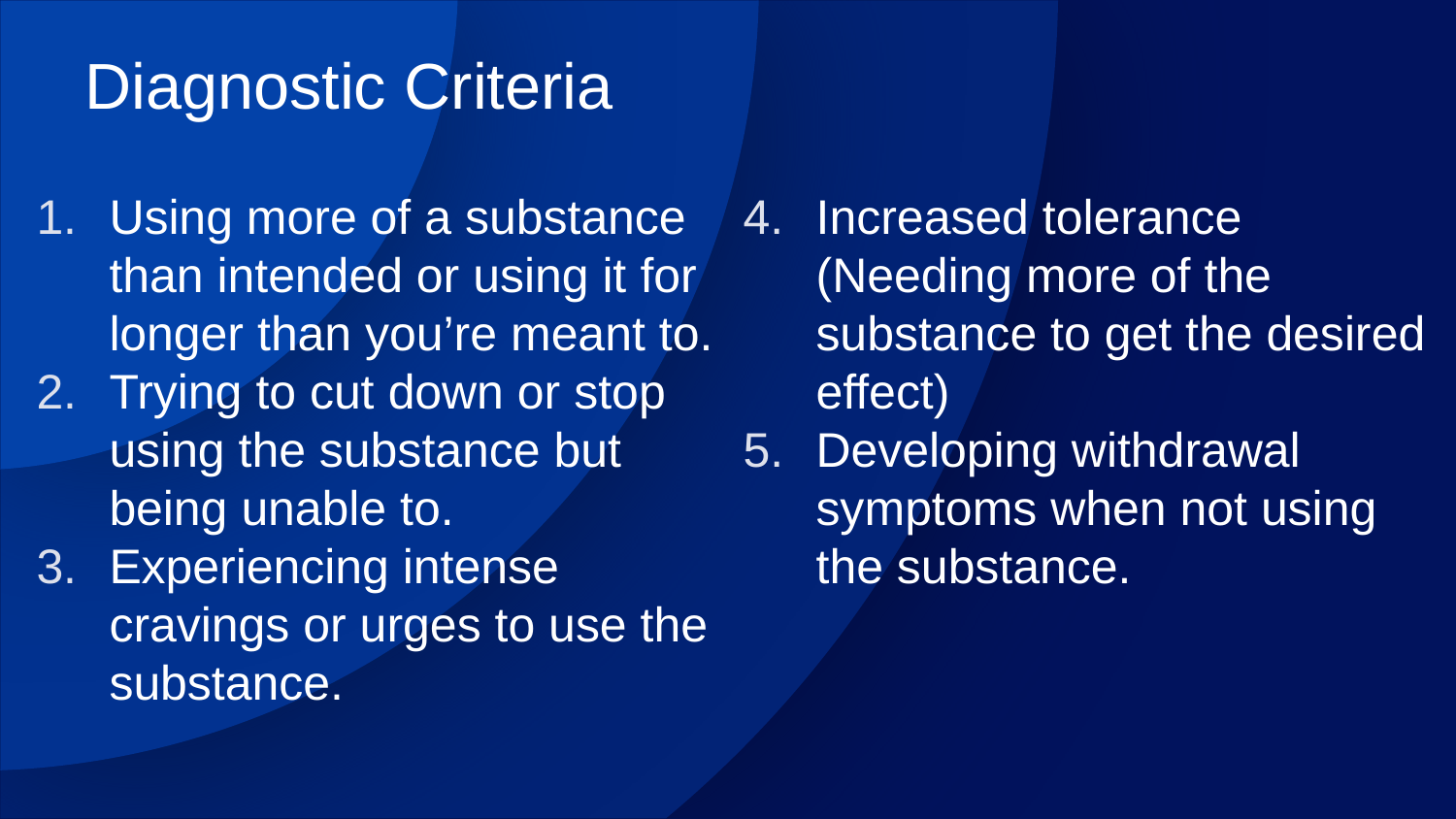

# Diagnostic Criteria
Using more of a substance than intended or using it for longer than you’re meant to.
Trying to cut down or stop using the substance but being unable to.
Experiencing intense cravings or urges to use the substance.
Increased tolerance (Needing more of the substance to get the desired effect)
Developing withdrawal symptoms when not using the substance.